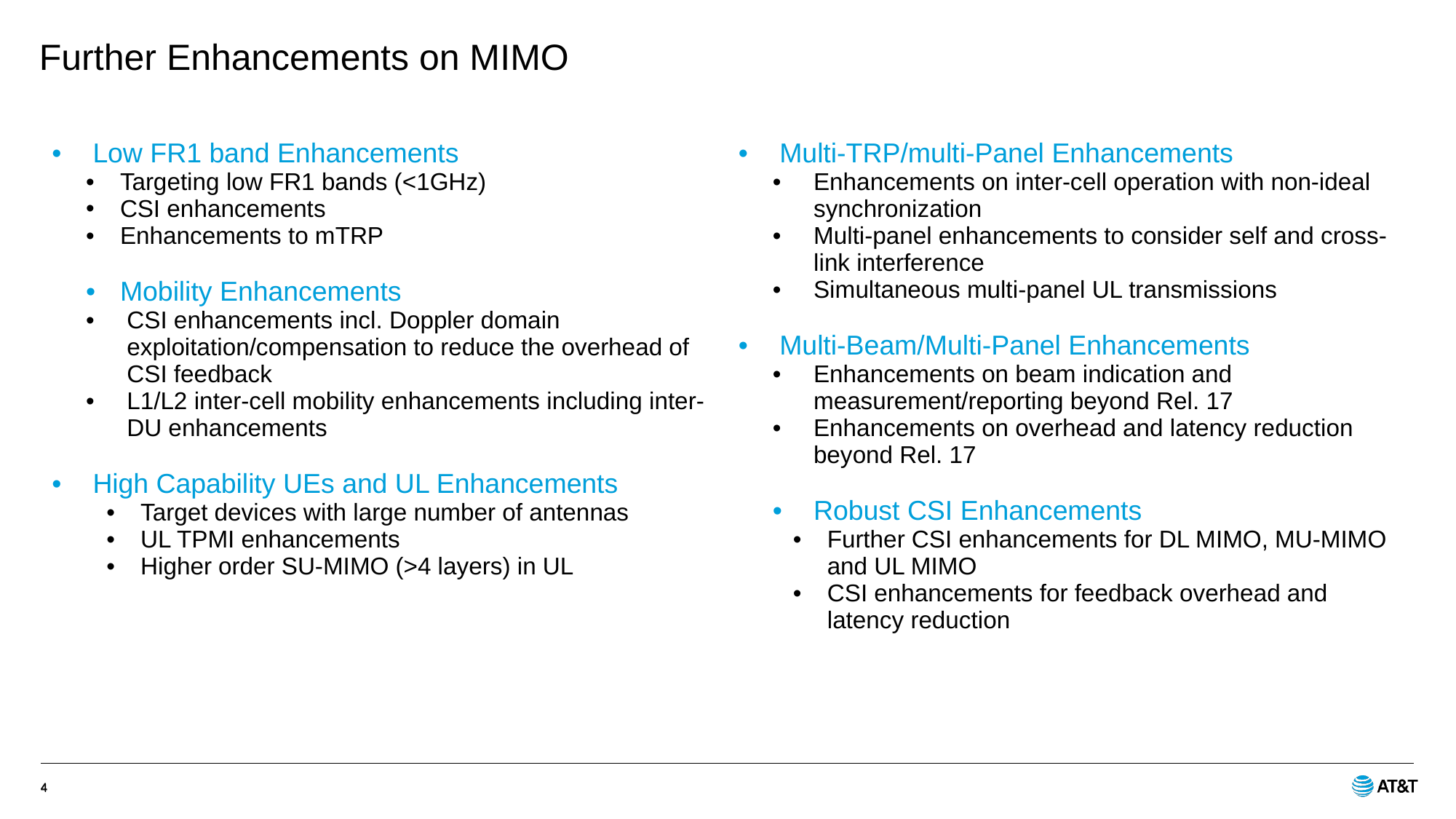

# Further Enhancements on MIMO
| Low FR1 band Enhancements Targeting low FR1 bands (<1GHz) CSI enhancements Enhancements to mTRP  Mobility Enhancements CSI enhancements incl. Doppler domain exploitation/compensation to reduce the overhead of CSI feedback L1/L2 inter-cell mobility enhancements including inter-DU enhancements High Capability UEs and UL Enhancements Target devices with large number of antennas  UL TPMI enhancements  Higher order SU-MIMO (>4 layers) in UL | Multi-TRP/multi-Panel Enhancements Enhancements on inter-cell operation with non-ideal synchronization Multi-panel enhancements to consider self and cross-link interference Simultaneous multi-panel UL transmissions Multi-Beam/Multi-Panel Enhancements Enhancements on beam indication and measurement/reporting beyond Rel. 17 Enhancements on overhead and latency reduction beyond Rel. 17  Robust CSI Enhancements Further CSI enhancements for DL MIMO, MU-MIMO and UL MIMO CSI enhancements for feedback overhead and latency reduction |
| --- | --- |
|  |  |
4